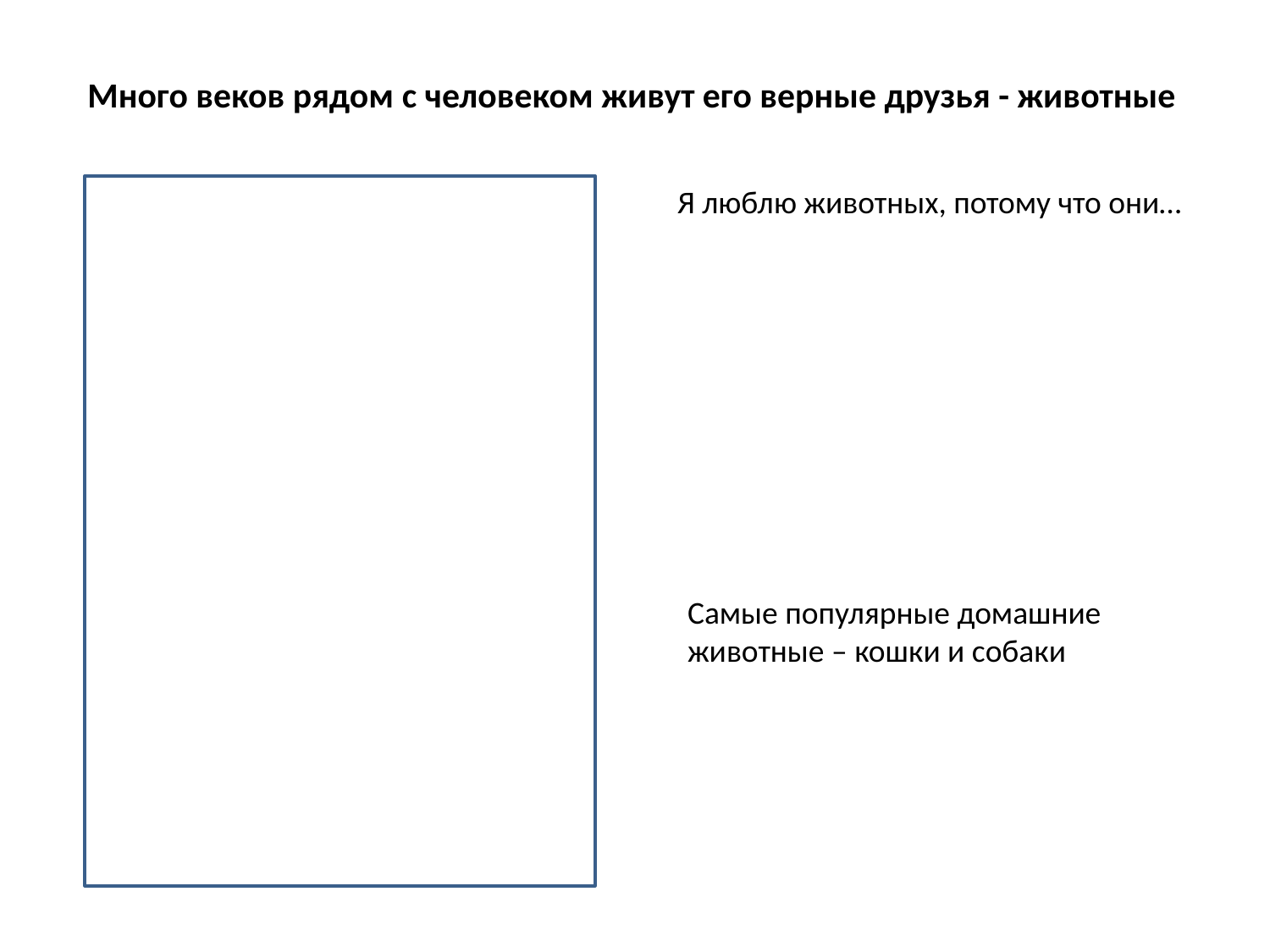

Много веков рядом с человеком живут его верные друзья - животные

Я люблю животных, потому что они…
Самые популярные домашние животные – кошки и собаки